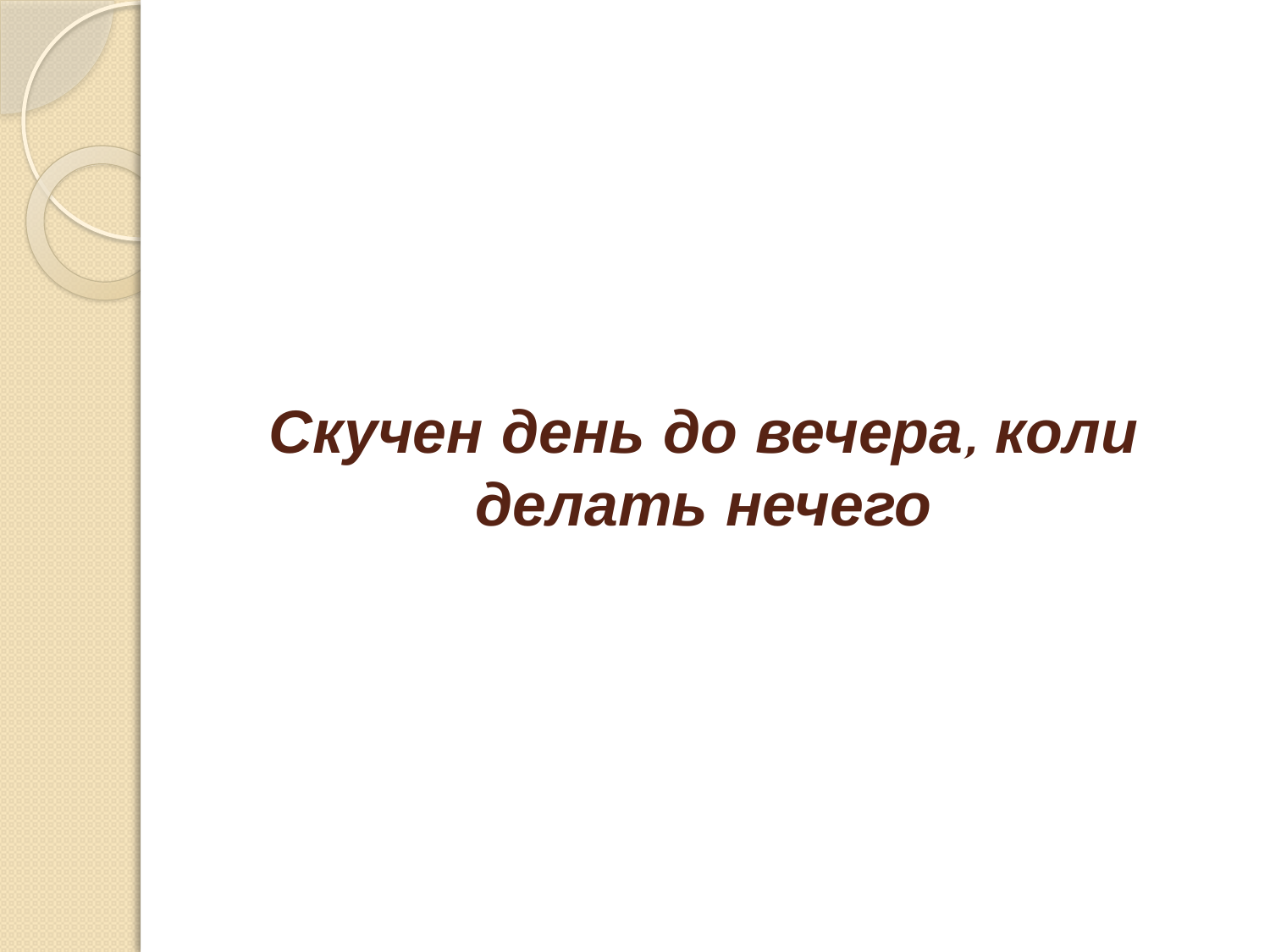

# Скучен день до вечера, коли делать нечего